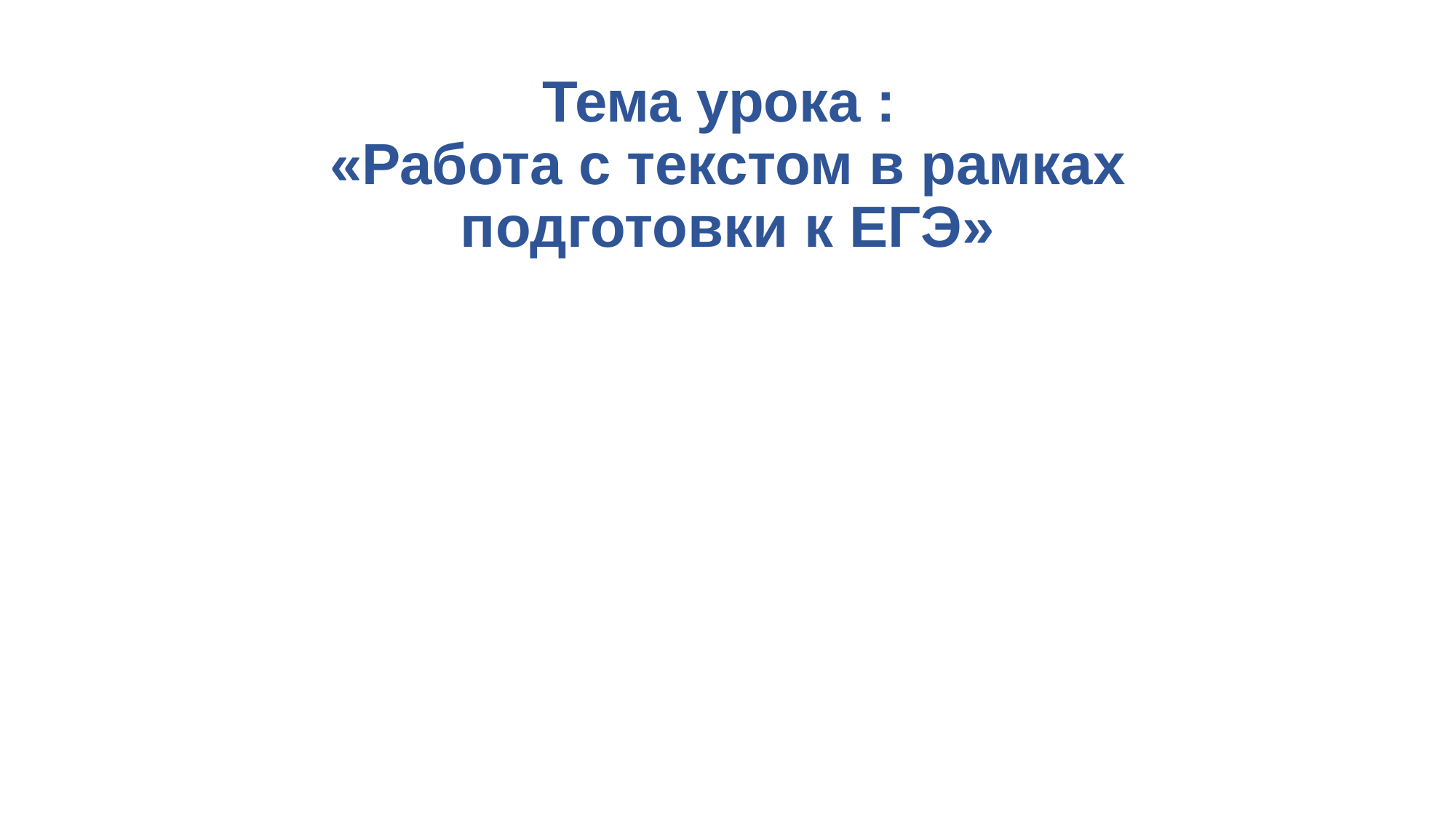

# Тема урока : «Работа с текстом в рамках подготовки к ЕГЭ»